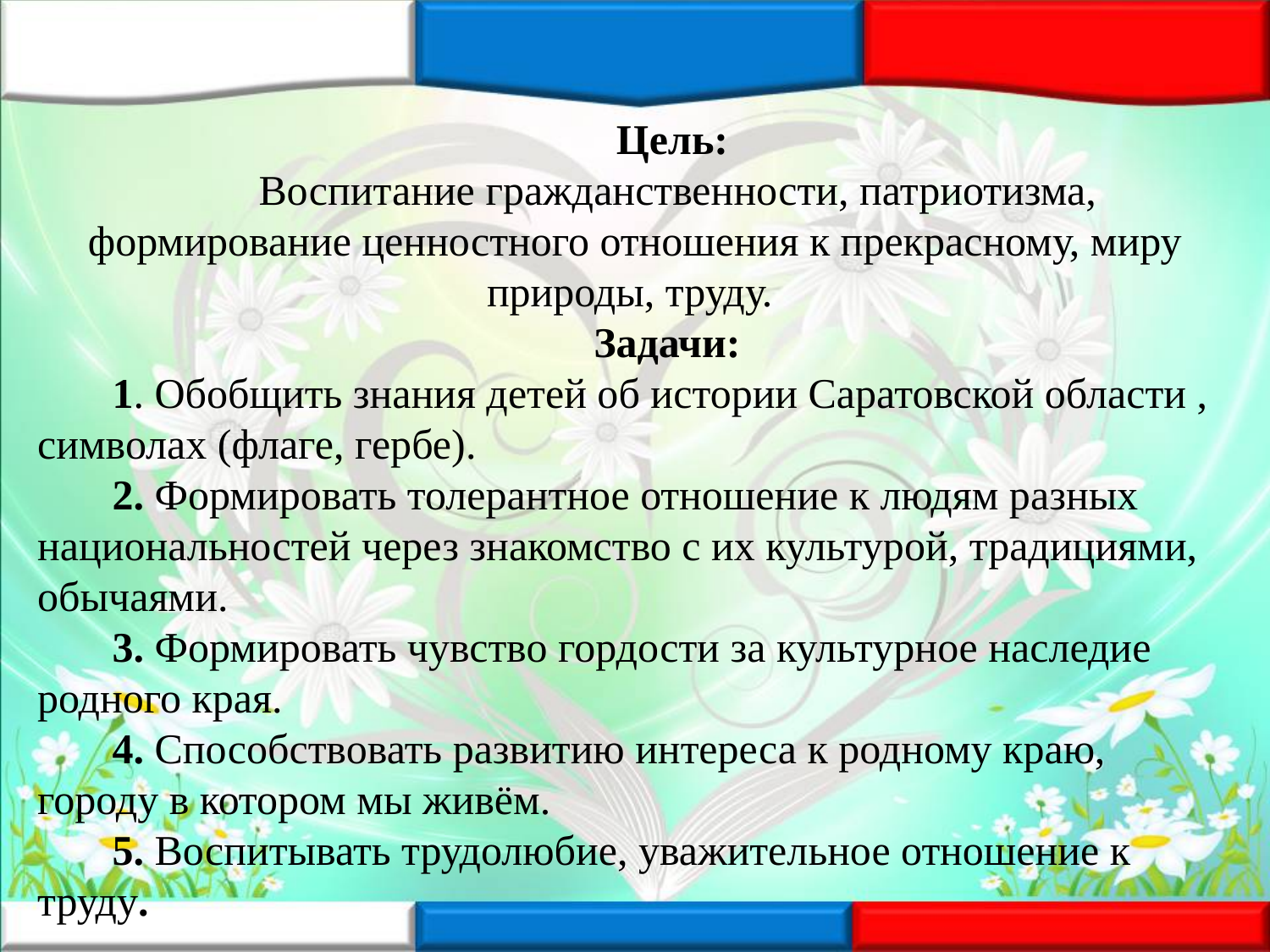

Цель:
 Воспитание гражданственности, патриотизма, формирование ценностного отношения к прекрасному, миру природы, труду.
Задачи:
1. Обобщить знания детей об истории Саратовской области , символах (флаге, гербе).
2. Формировать толерантное отношение к людям разных национальностей через знакомство с их культурой, традициями, обычаями.
3. Формировать чувство гордости за культурное наследие родного края.
4. Способствовать развитию интереса к родному краю, городу в котором мы живём.
5. Воспитывать трудолюбие, уважительное отношение к труду.